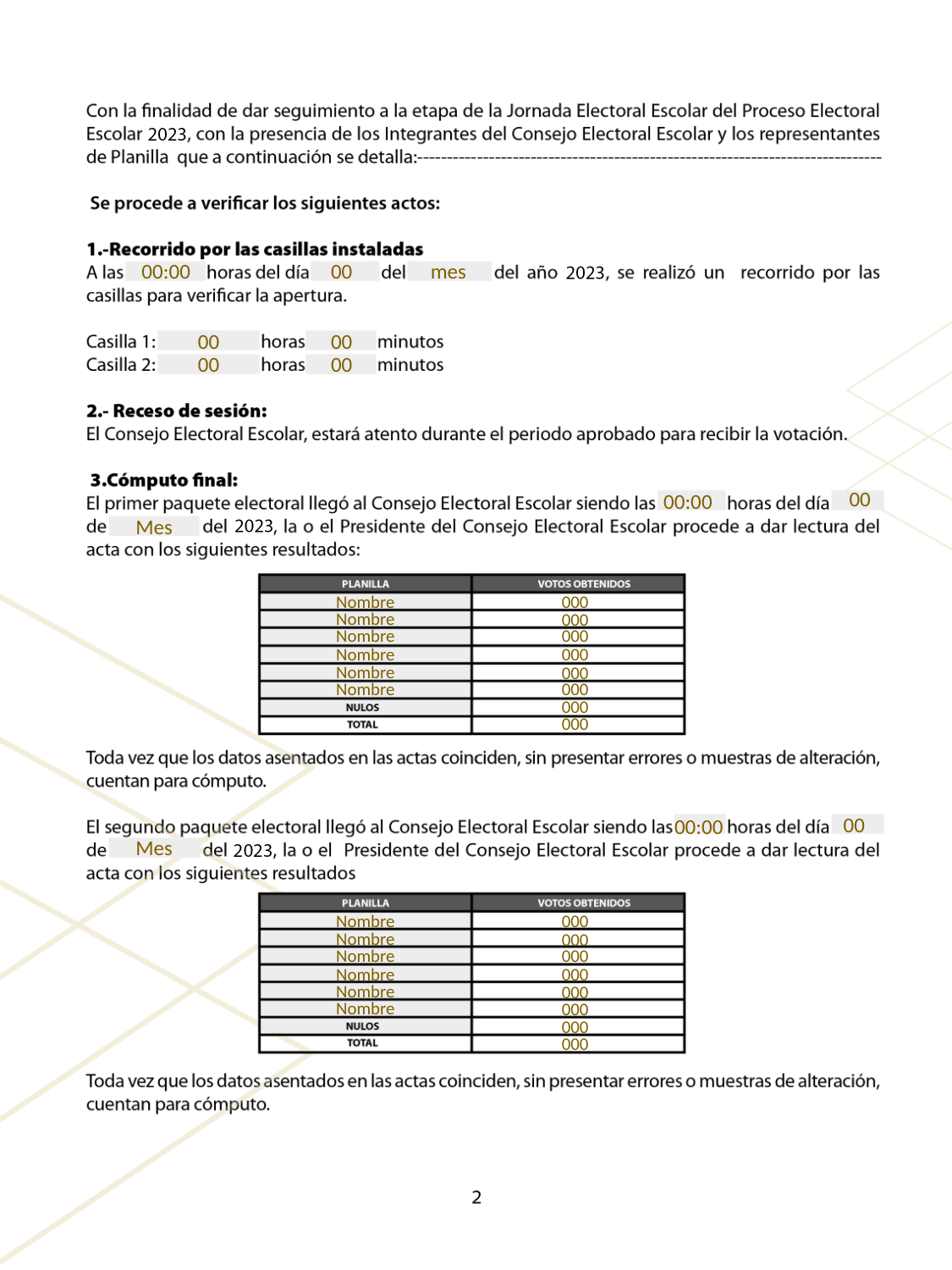

00:00
00
mes
00
00
00
00
00
00:00
Mes
Nombre
000
Nombre
000
000
Nombre
000
Nombre
Nombre
000
Nombre
000
000
000
00
00:00
Mes
Nombre
000
Nombre
000
000
Nombre
000
Nombre
Nombre
000
Nombre
000
000
000